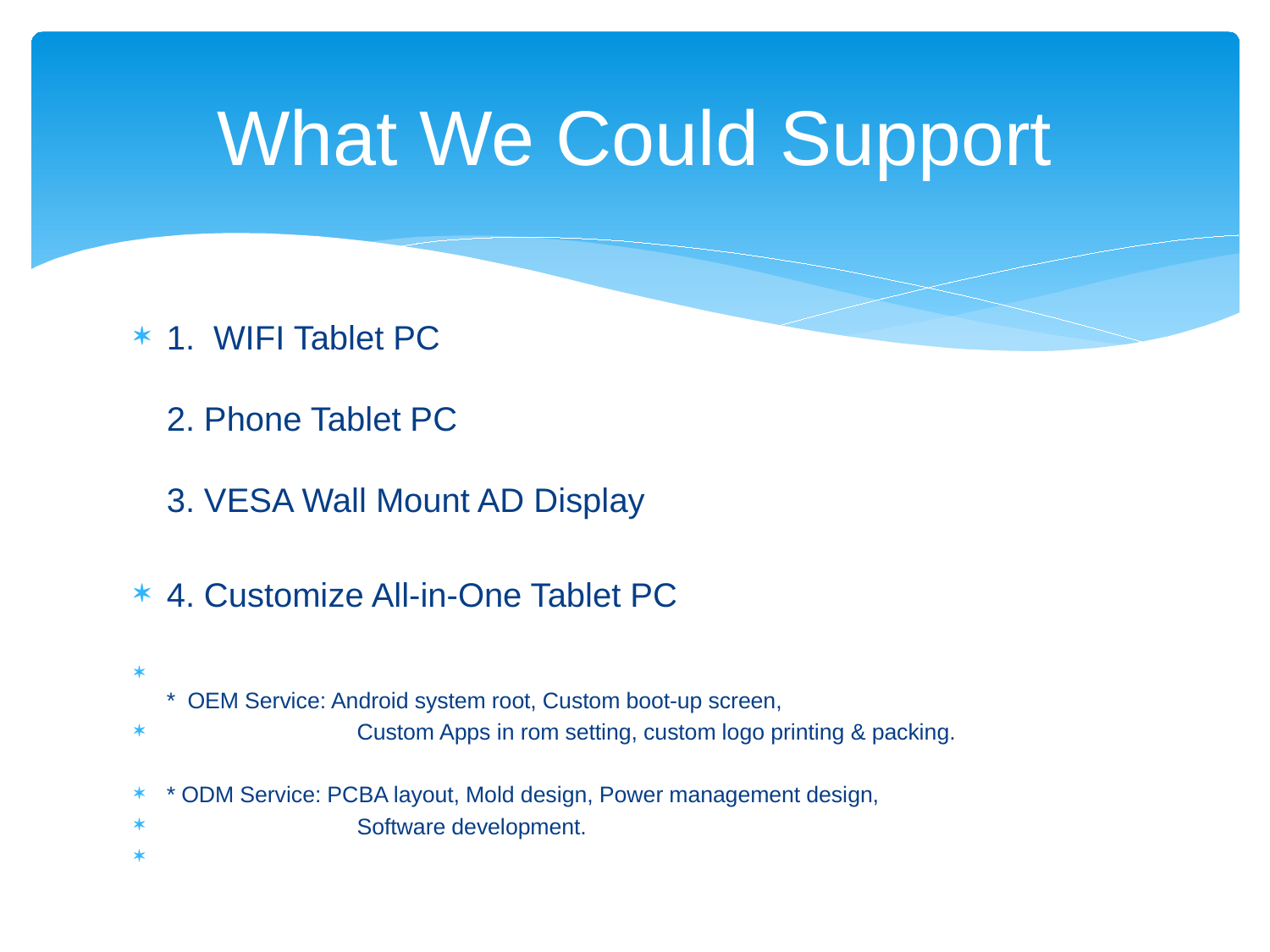

# What We Could Support
1.  WIFI Tablet PC
2. Phone Tablet PC
3. VESA Wall Mount AD Display

4. Customize All-in-One Tablet PC
*  OEM Service: Android system root, Custom boot-up screen,
                               Custom Apps in rom setting, custom logo printing & packing.

* ODM Service: PCBA layout, Mold design, Power management design,
                               Software development.